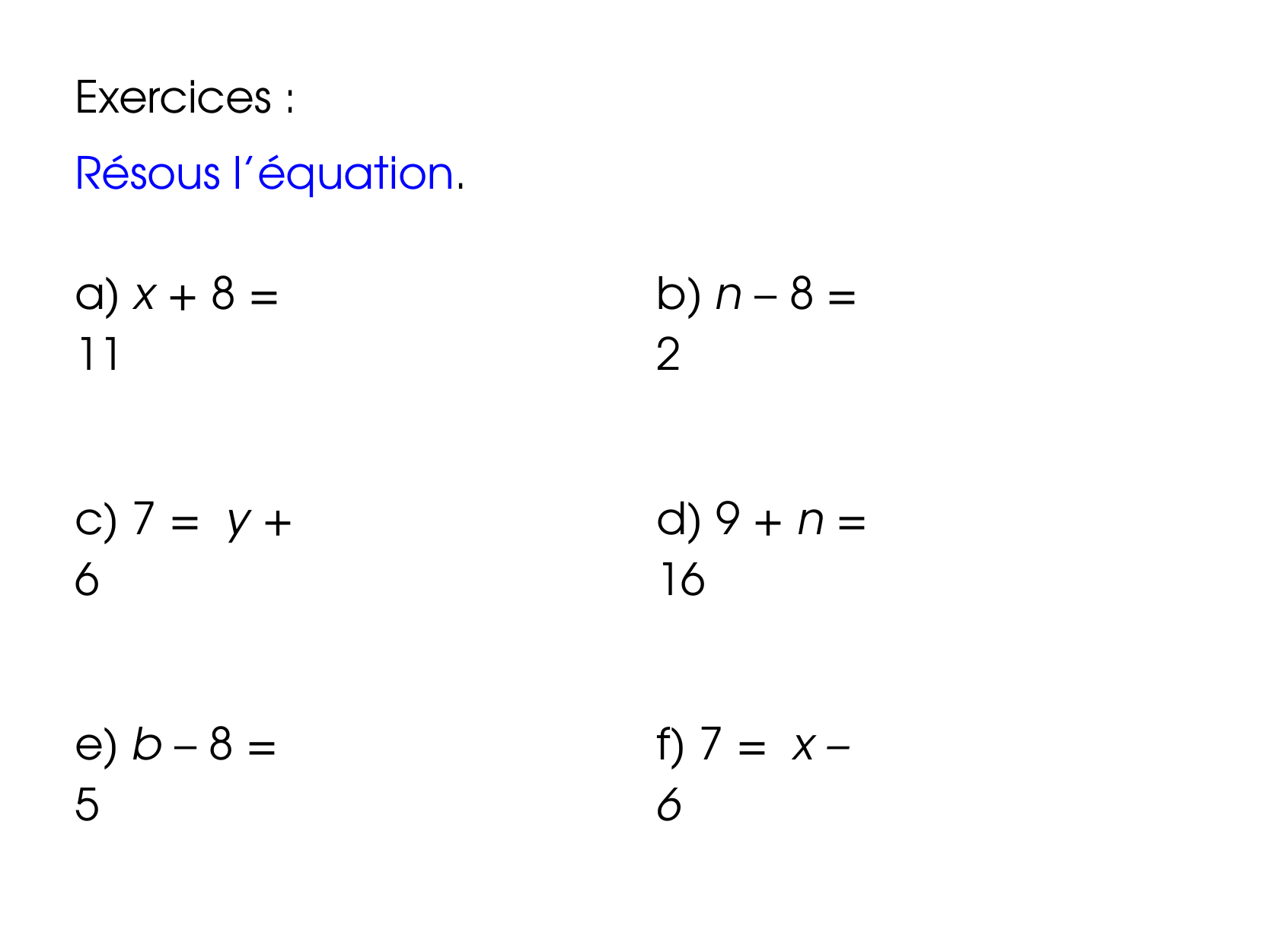

Exercices :
Résous l’équation.
a) x + 8 = 11
b) n – 8 = 2
c) 7 =  y + 6
d) 9 + n = 16
e) b – 8 = 5
f) 7 =  x – 6